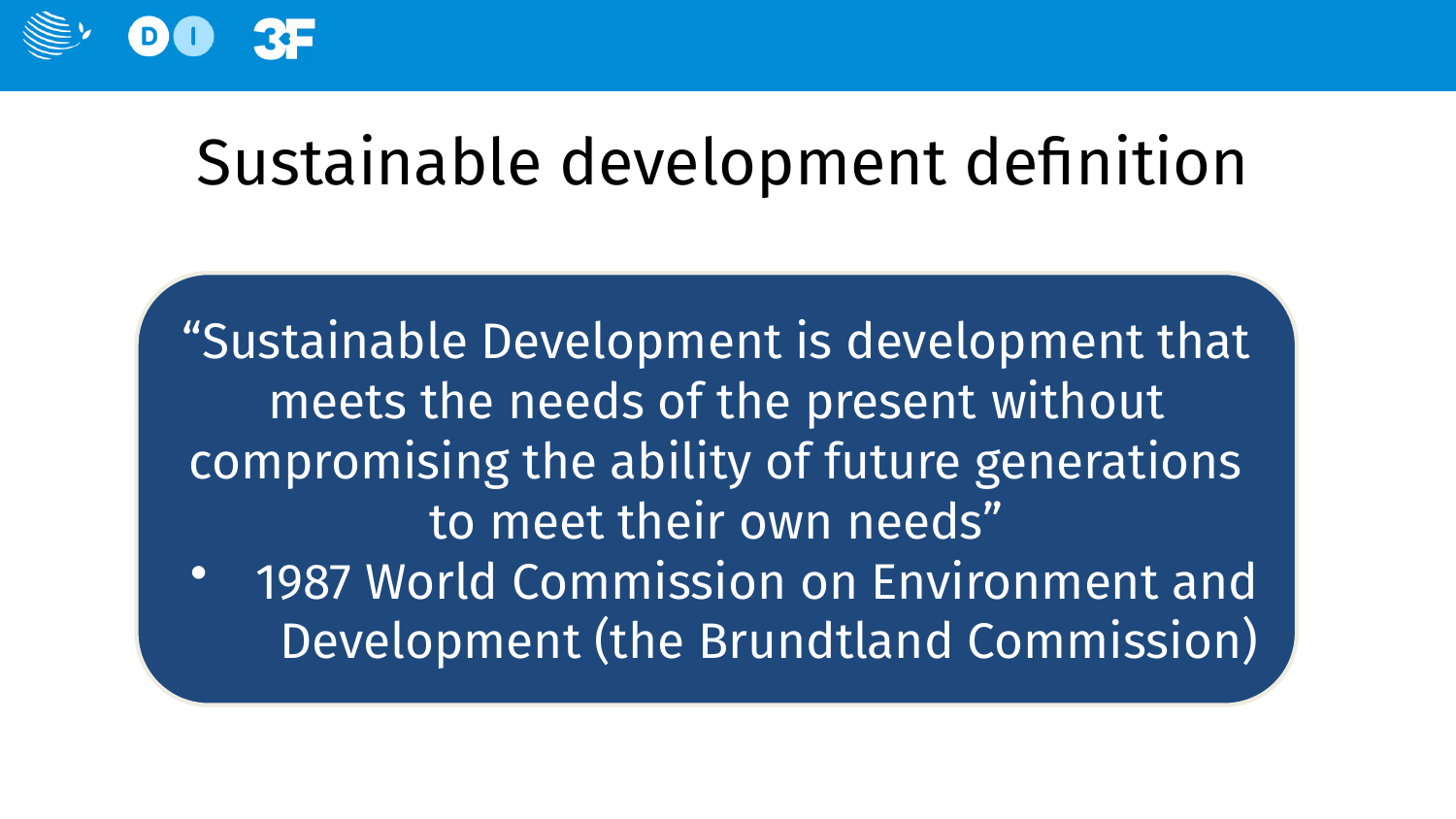

# Sustainable development definition
“Sustainable Development is development that meets the needs of the present without compromising the ability of future generations to meet their own needs”
1987 World Commission on Environment and Development (the Brundtland Commission)